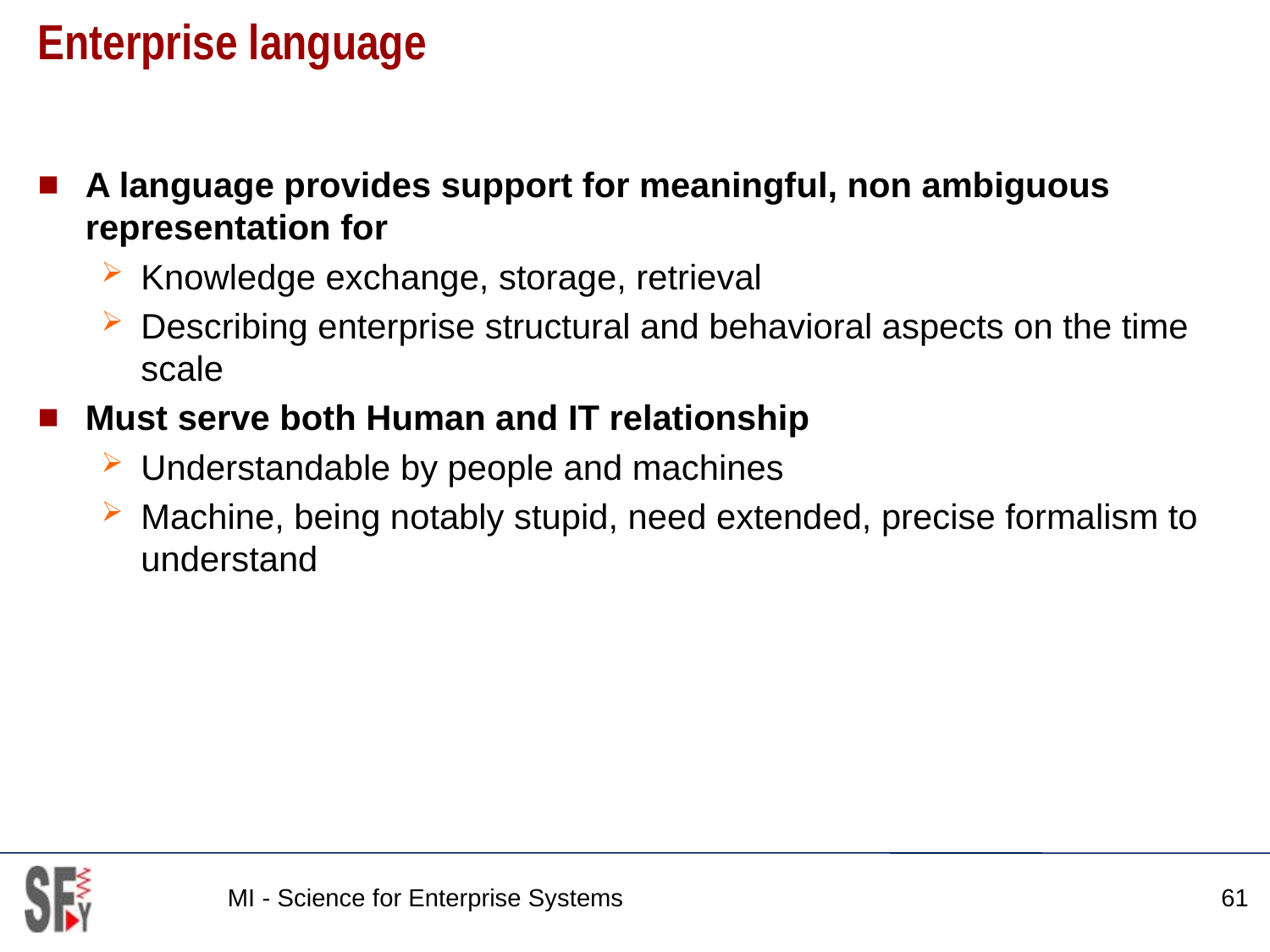

# Enterprise language
A language provides support for meaningful, non ambiguous representation for
Knowledge exchange, storage, retrieval
Describing enterprise structural and behavioral aspects on the time scale
Must serve both Human and IT relationship
Understandable by people and machines
Machine, being notably stupid, need extended, precise formalism to understand
MI - Science for Enterprise Systems
61